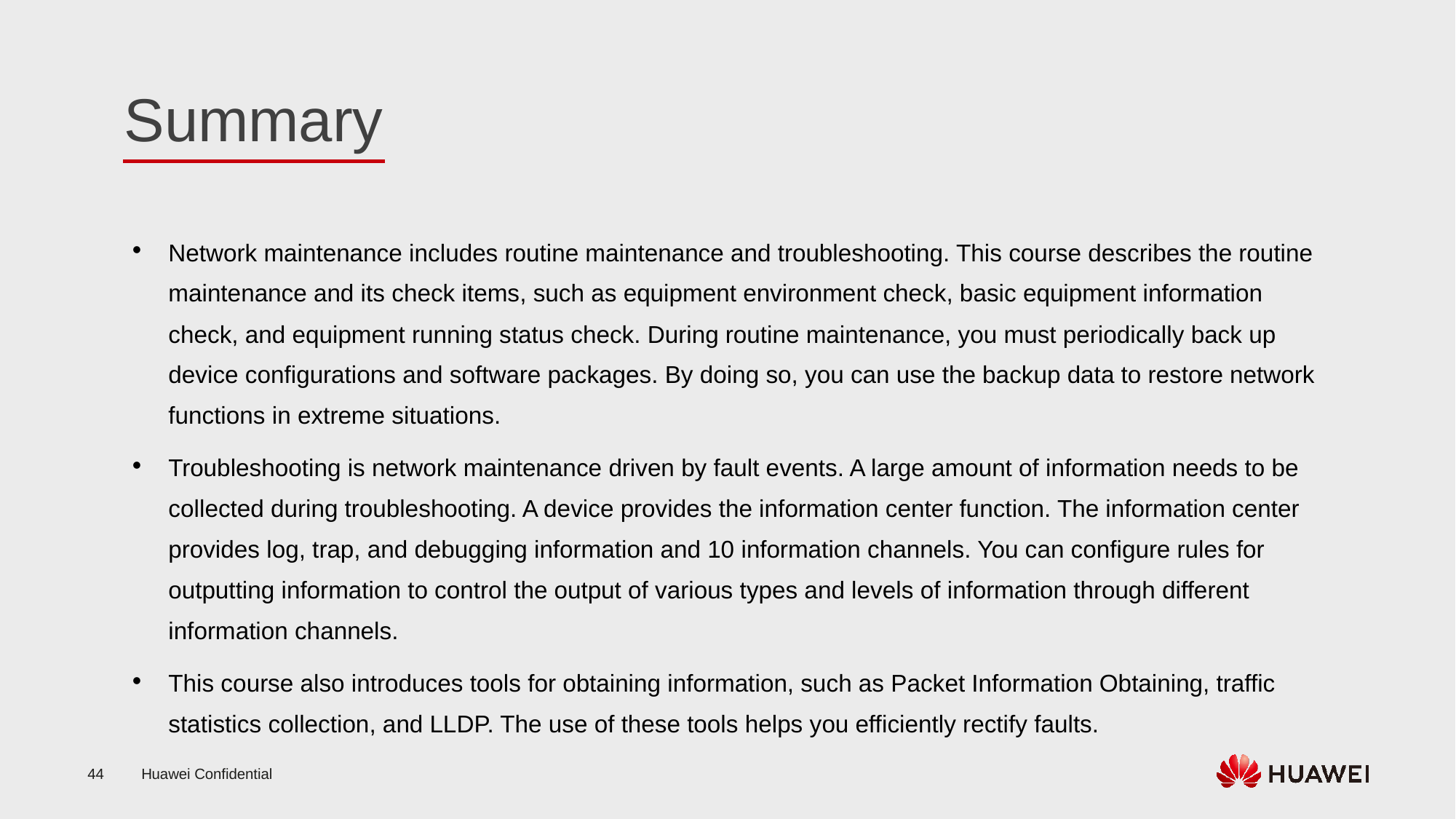

Network maintenance includes routine maintenance and troubleshooting. This course describes the routine maintenance and its check items, such as equipment environment check, basic equipment information check, and equipment running status check. During routine maintenance, you must periodically back up device configurations and software packages. By doing so, you can use the backup data to restore network functions in extreme situations.
Troubleshooting is network maintenance driven by fault events. A large amount of information needs to be collected during troubleshooting. A device provides the information center function. The information center provides log, trap, and debugging information and 10 information channels. You can configure rules for outputting information to control the output of various types and levels of information through different information channels.
This course also introduces tools for obtaining information, such as Packet Information Obtaining, traffic statistics collection, and LLDP. The use of these tools helps you efficiently rectify faults.